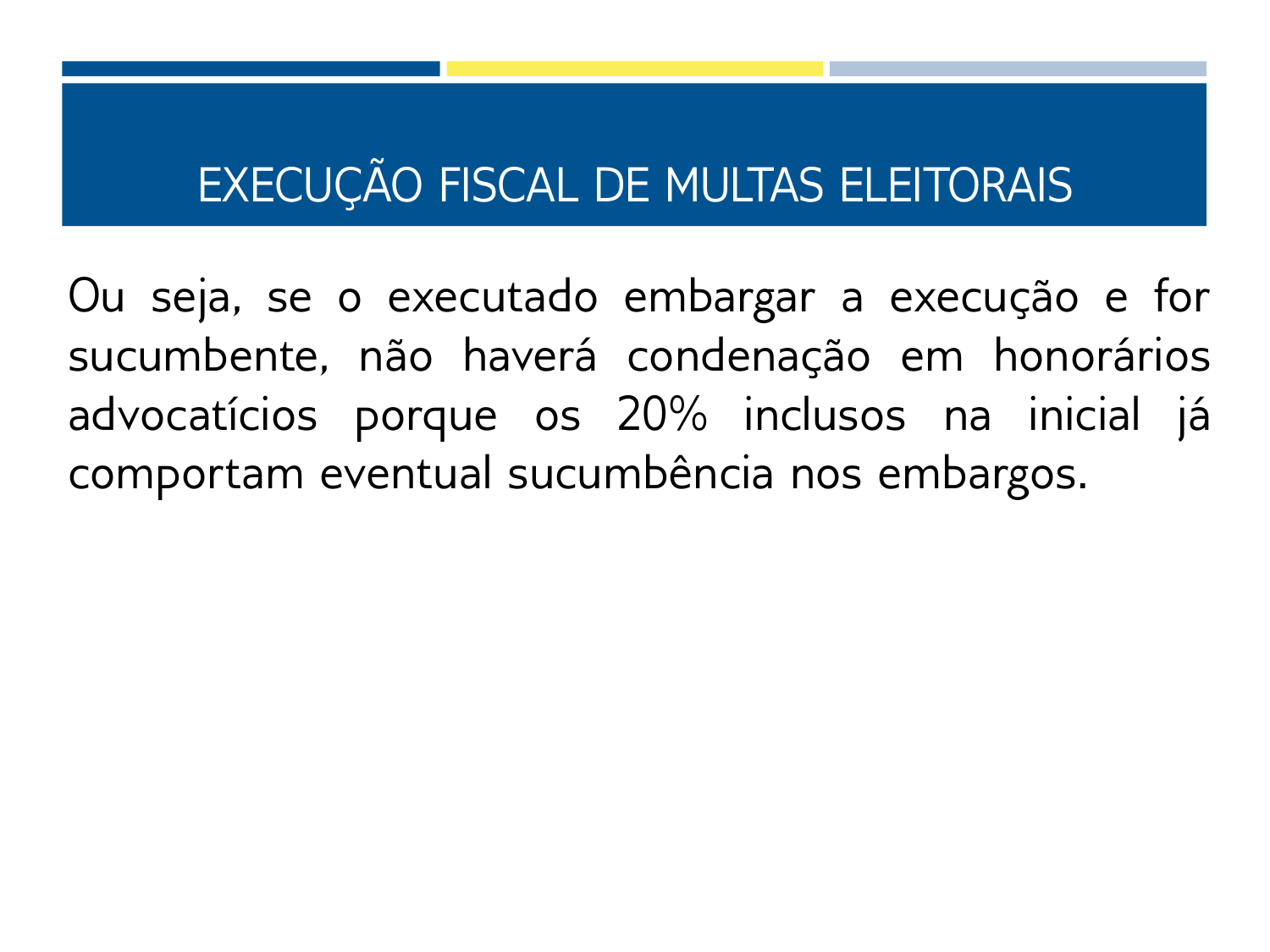

# EXECUÇÃO FISCAL DE MULTAS ELEITORAIS
Ou seja, se o executado embargar a execução e for sucumbente, não haverá condenação em honorários advocatícios porque os 20% inclusos na inicial já comportam eventual sucumbência nos embargos.